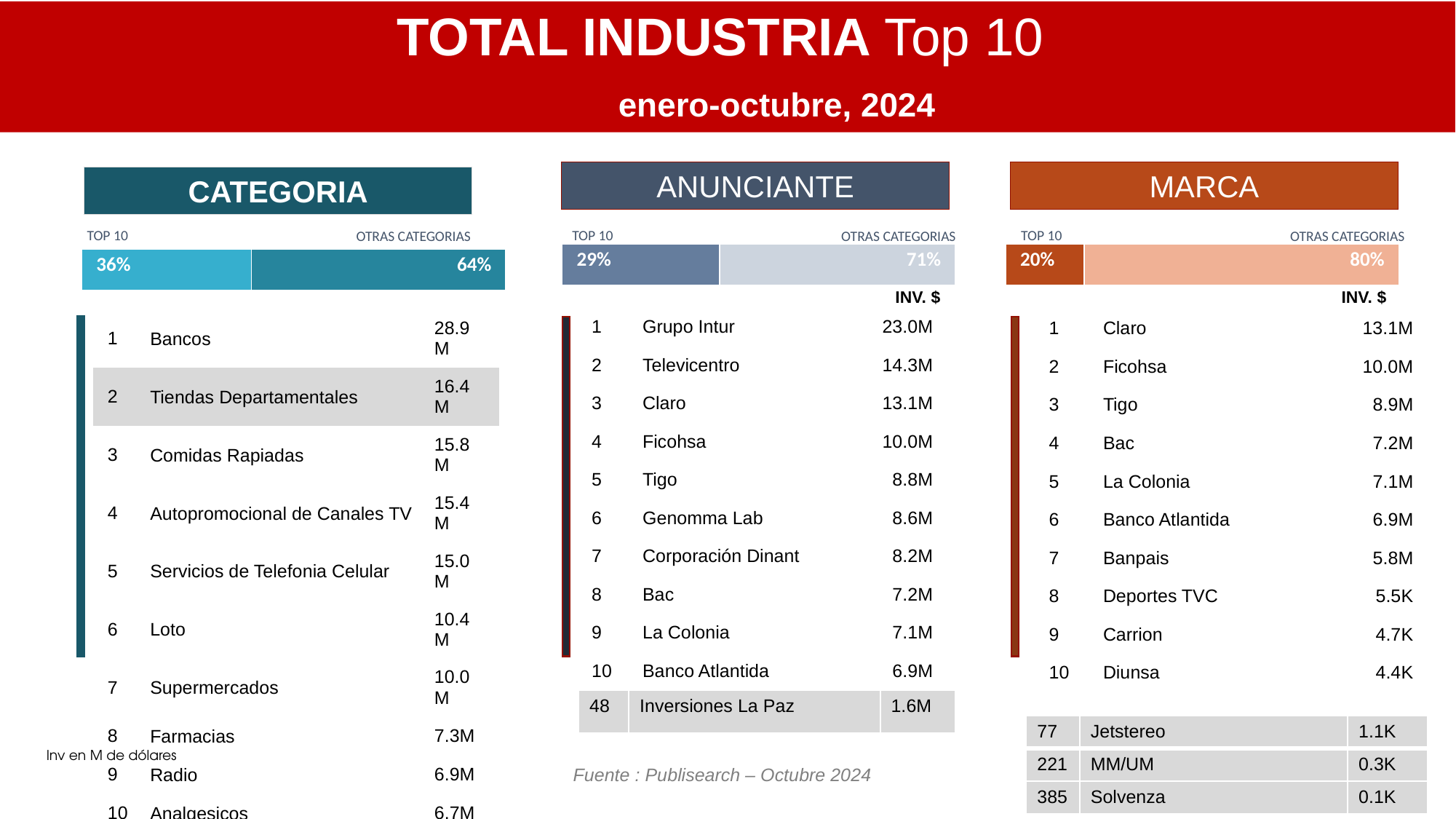

TOTAL INDUSTRIA Top 10

enero-octubre, 2024
ANUNCIANTE
MARCA
CATEGORIA
TOP 10
TOP 10
TOP 10
OTRAS CATEGORIAS
OTRAS CATEGORIAS
OTRAS CATEGORIAS
| 29% | 71% |
| --- | --- |
| 20% | 80% |
| --- | --- |
| 36% | 64% |
| --- | --- |
INV. $
INV. $
| 1 | Grupo Intur | 23.0M |
| --- | --- | --- |
| 2 | Televicentro | 14.3M |
| 3 | Claro | 13.1M |
| 4 | Ficohsa | 10.0M |
| 5 | Tigo | 8.8M |
| 6 | Genomma Lab | 8.6M |
| 7 | Corporación Dinant | 8.2M |
| 8 | Bac | 7.2M |
| 9 | La Colonia | 7.1M |
| 10 | Banco Atlantida | 6.9M |
| 1 | Bancos | 28.9M |
| --- | --- | --- |
| 2 | Tiendas Departamentales | 16.4M |
| 3 | Comidas Rapiadas | 15.8M |
| 4 | Autopromocional de Canales TV | 15.4M |
| 5 | Servicios de Telefonia Celular | 15.0M |
| 6 | Loto | 10.4M |
| 7 | Supermercados | 10.0M |
| 8 | Farmacias | 7.3M |
| 9 | Radio | 6.9M |
| 10 | Analgesicos | 6.7M |
| 1 | Claro | 13.1M |
| --- | --- | --- |
| 2 | Ficohsa | 10.0M |
| 3 | Tigo | 8.9M |
| 4 | Bac | 7.2M |
| 5 | La Colonia | 7.1M |
| 6 | Banco Atlantida | 6.9M |
| 7 | Banpais | 5.8M |
| 8 | Deportes TVC | 5.5K |
| 9 | Carrion | 4.7K |
| 10 | Diunsa | 4.4K |

| 48 | Inversiones La Paz | 1.6M |
| --- | --- | --- |
| 77 | Jetstereo | 1.1K |
| --- | --- | --- |
| 221 | MM/UM | 0.3K |
| 385 | Solvenza | 0.1K |
Inv en M de dólares
Fuente : Publisearch – Octubre 2024